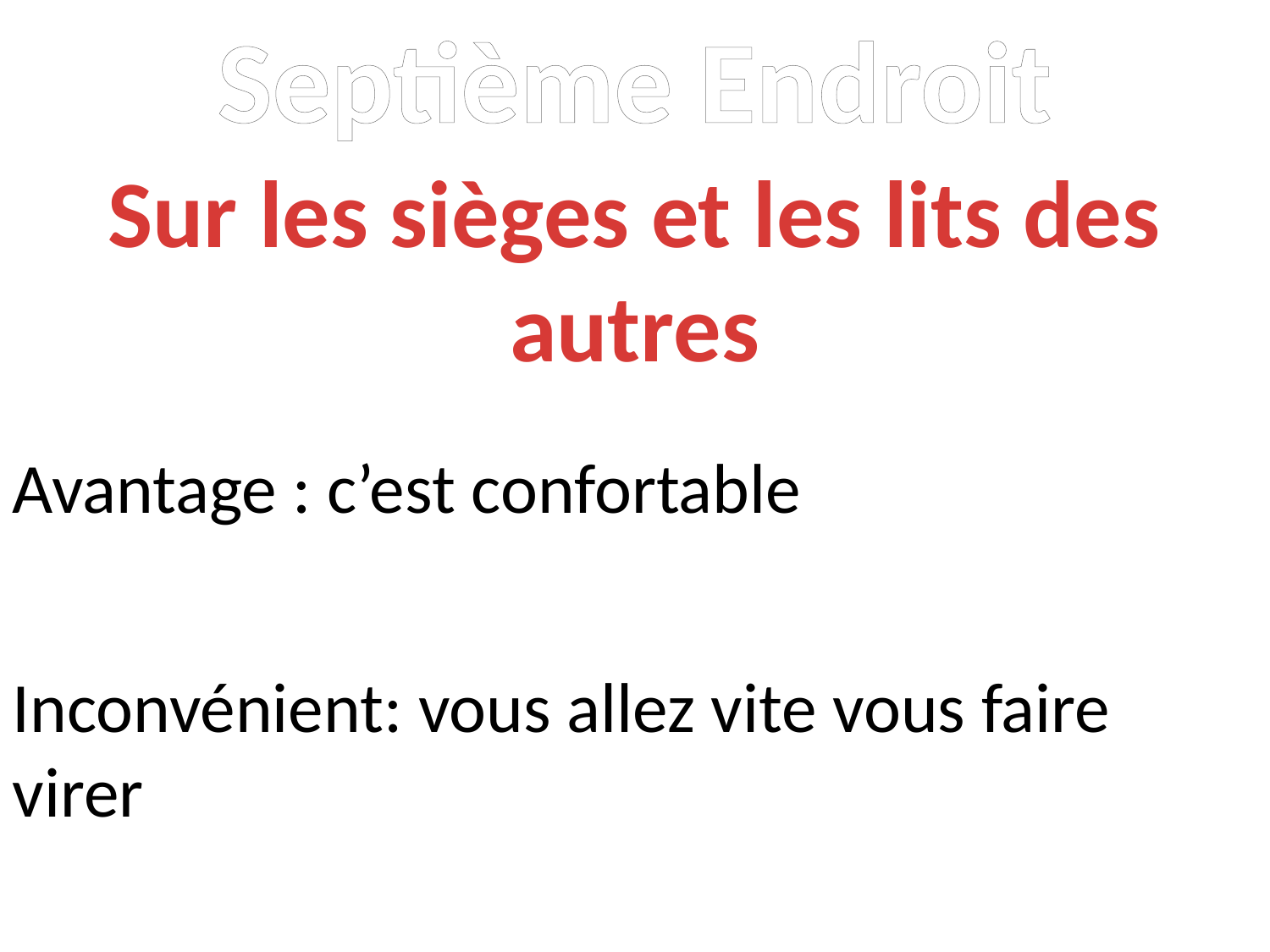

Septième Endroit
Sur les sièges et les lits des autres
Avantage : c’est confortable
Inconvénient: vous allez vite vous faire virer